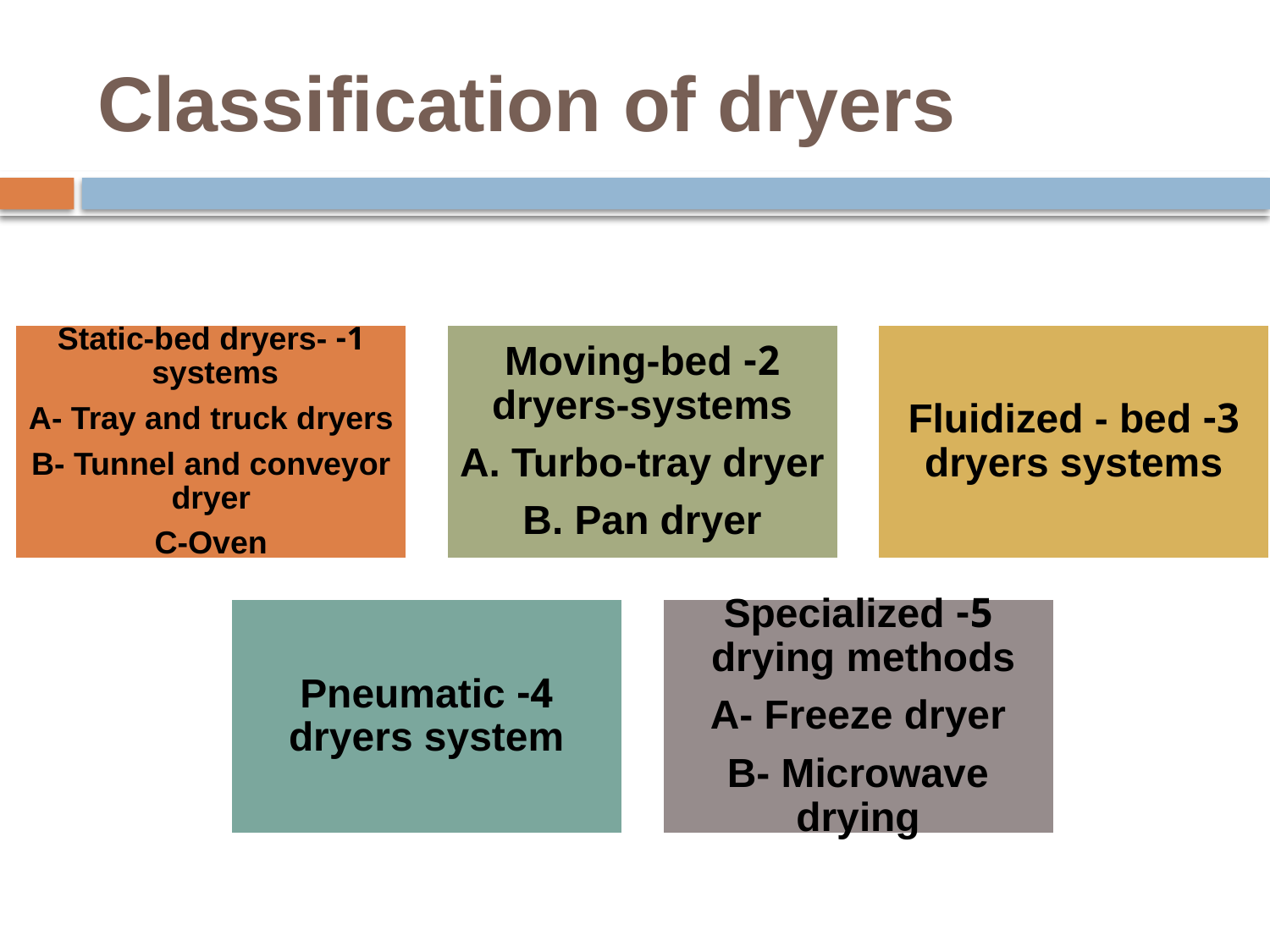

# Classification of dryers
1- Static-bed dryers- systems
A- Tray and truck dryers
B- Tunnel and conveyor dryer
C-Oven
2- Moving-bed dryers-systems
A. Turbo-tray dryer
B. Pan dryer
3- Fluidized - bed dryers systems
4- Pneumatic dryers system
5- Specialized drying methods
A- Freeze dryer
B- Microwave drying